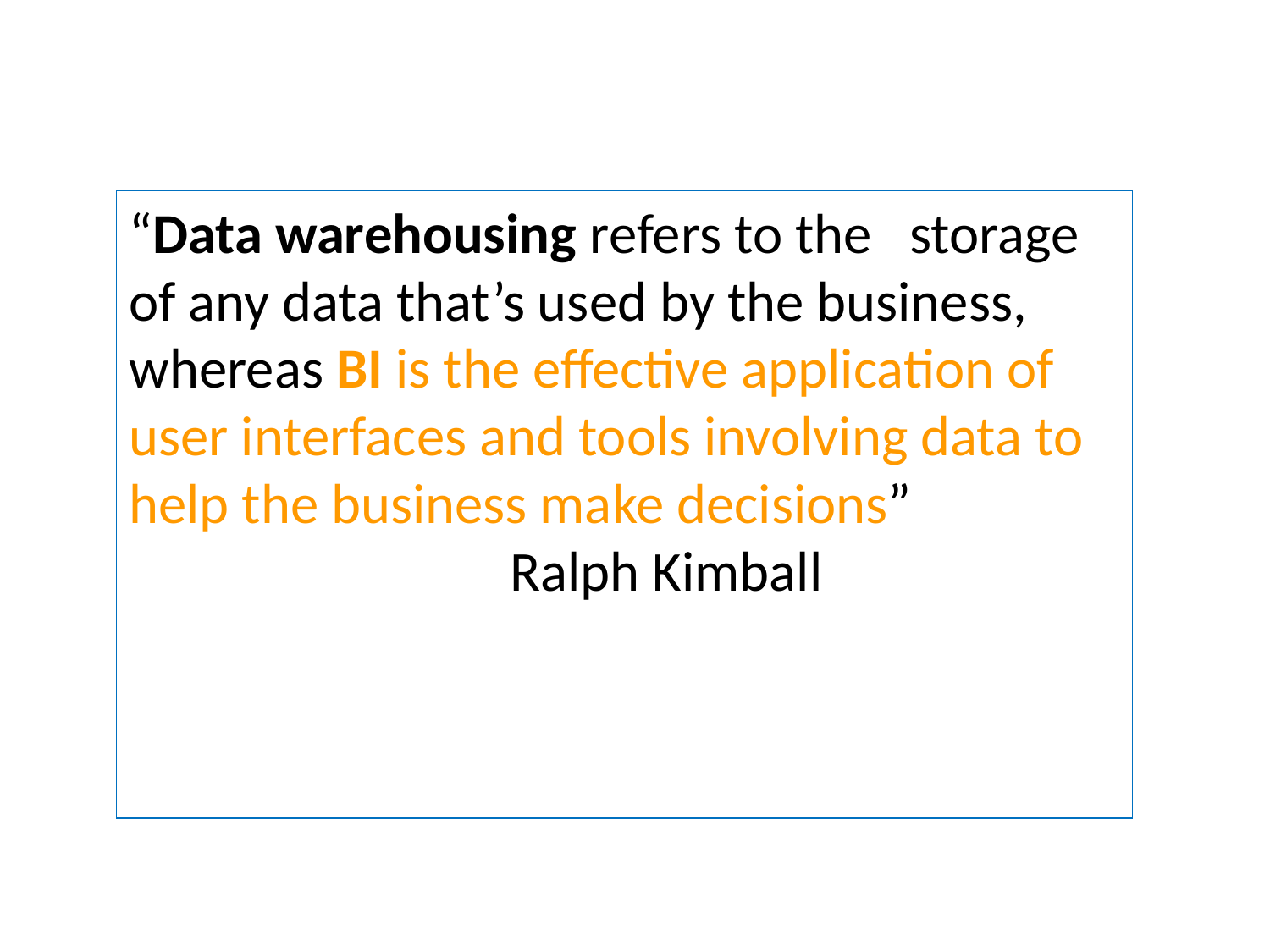

“Data warehousing refers to the   storage of any data that’s used by the business, whereas BI is the effective application of user interfaces and tools involving data to help the business make decisions”
                              Ralph Kimball